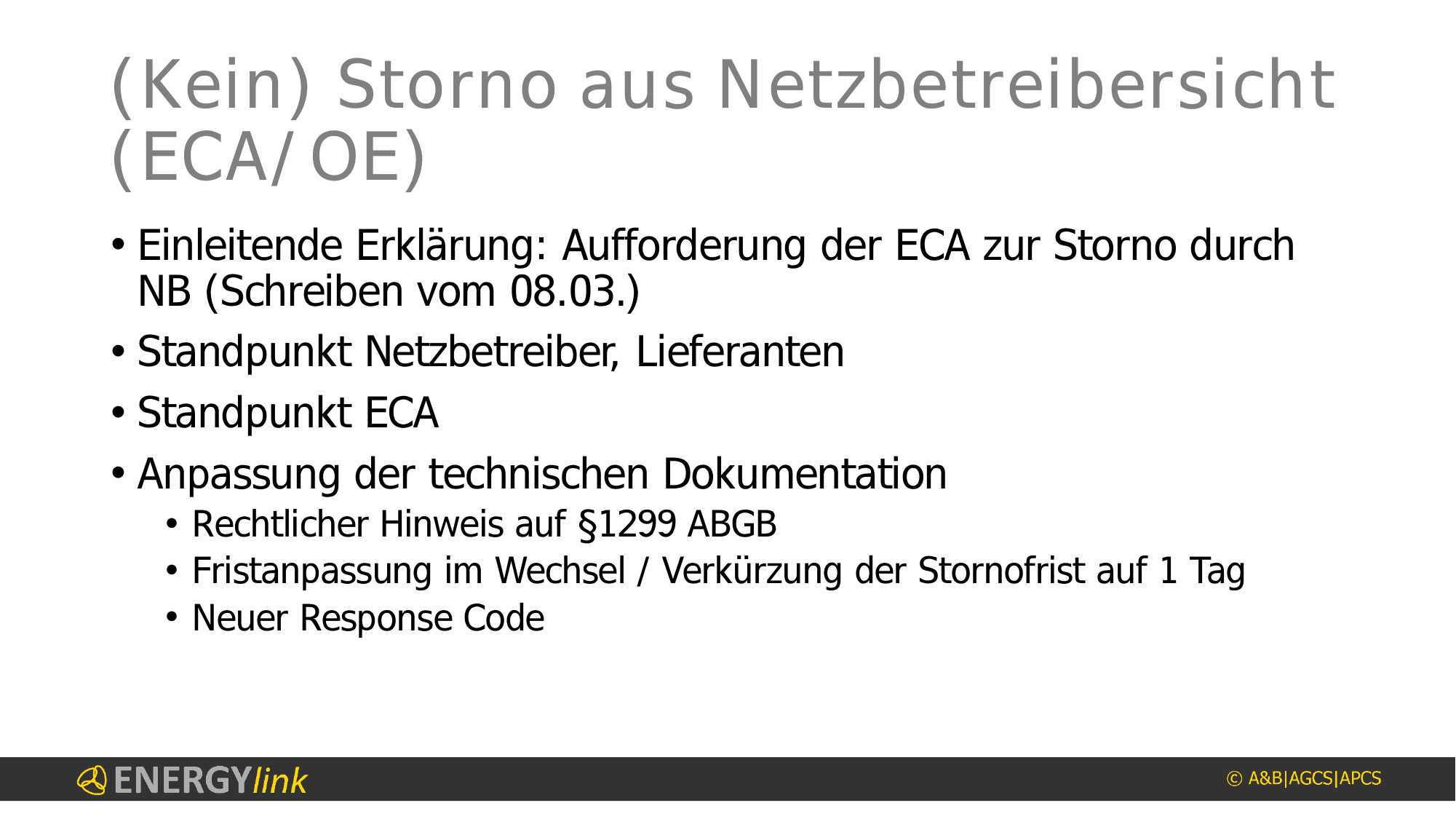

# (Kein) Storno aus Netzbetreibersicht (ECA/OE)
Einleitende Erklärung: Aufforderung der ECA zur Storno durch NB (Schreiben vom 08.03.)
Standpunkt Netzbetreiber, Lieferanten
Standpunkt ECA
Anpassung der technischen Dokumentation
Rechtlicher Hinweis auf §1299 ABGB
Fristanpassung im Wechsel / Verkürzung der Stornofrist auf 1 Tag
Neuer Response Code